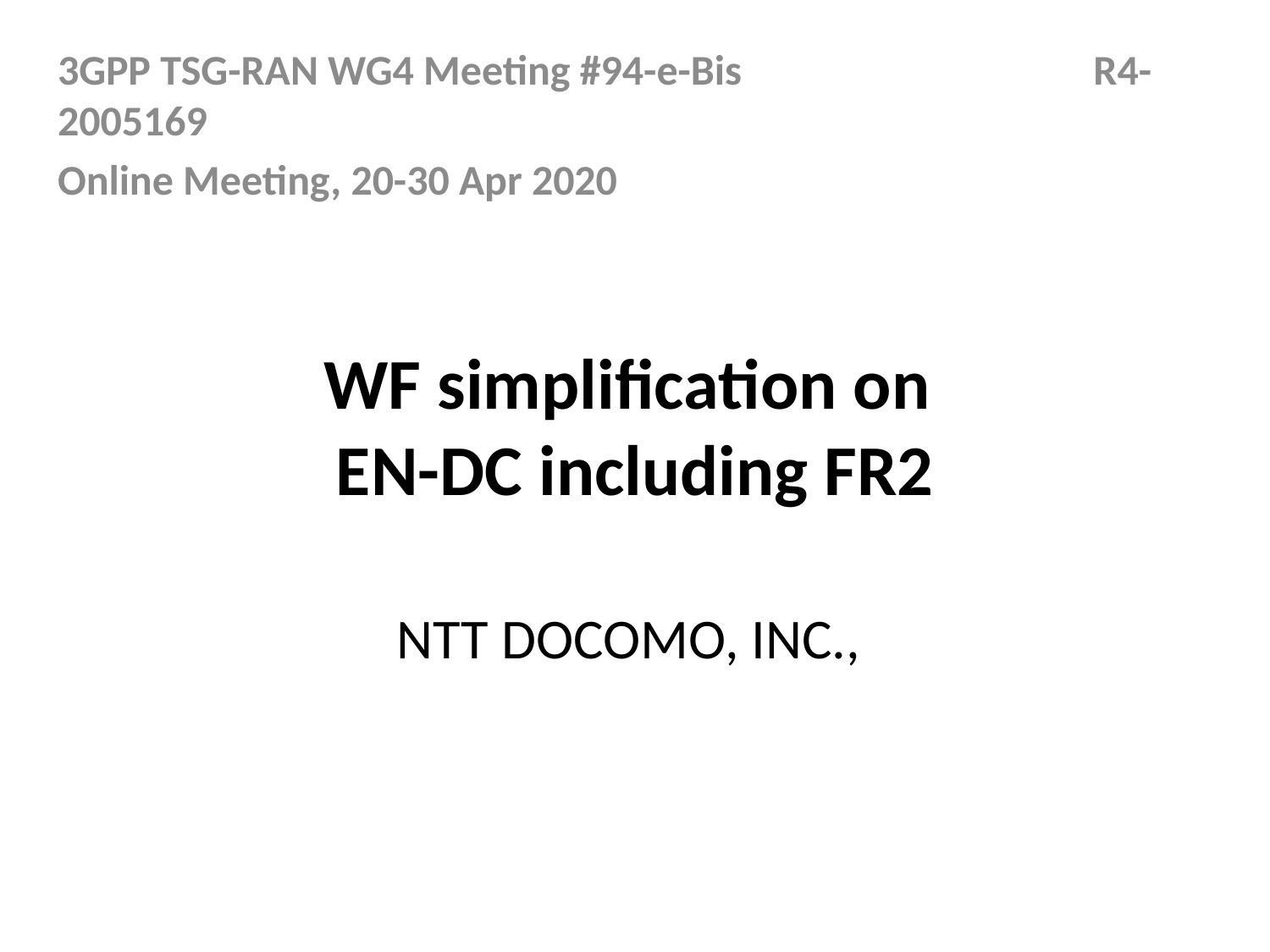

3GPP TSG-RAN WG4 Meeting #94-e-Bis    	　　　　　　 R4-2005169
Online Meeting, 20-30 Apr 2020
# WF simplification on EN-DC including FR2
NTT DOCOMO, INC.,